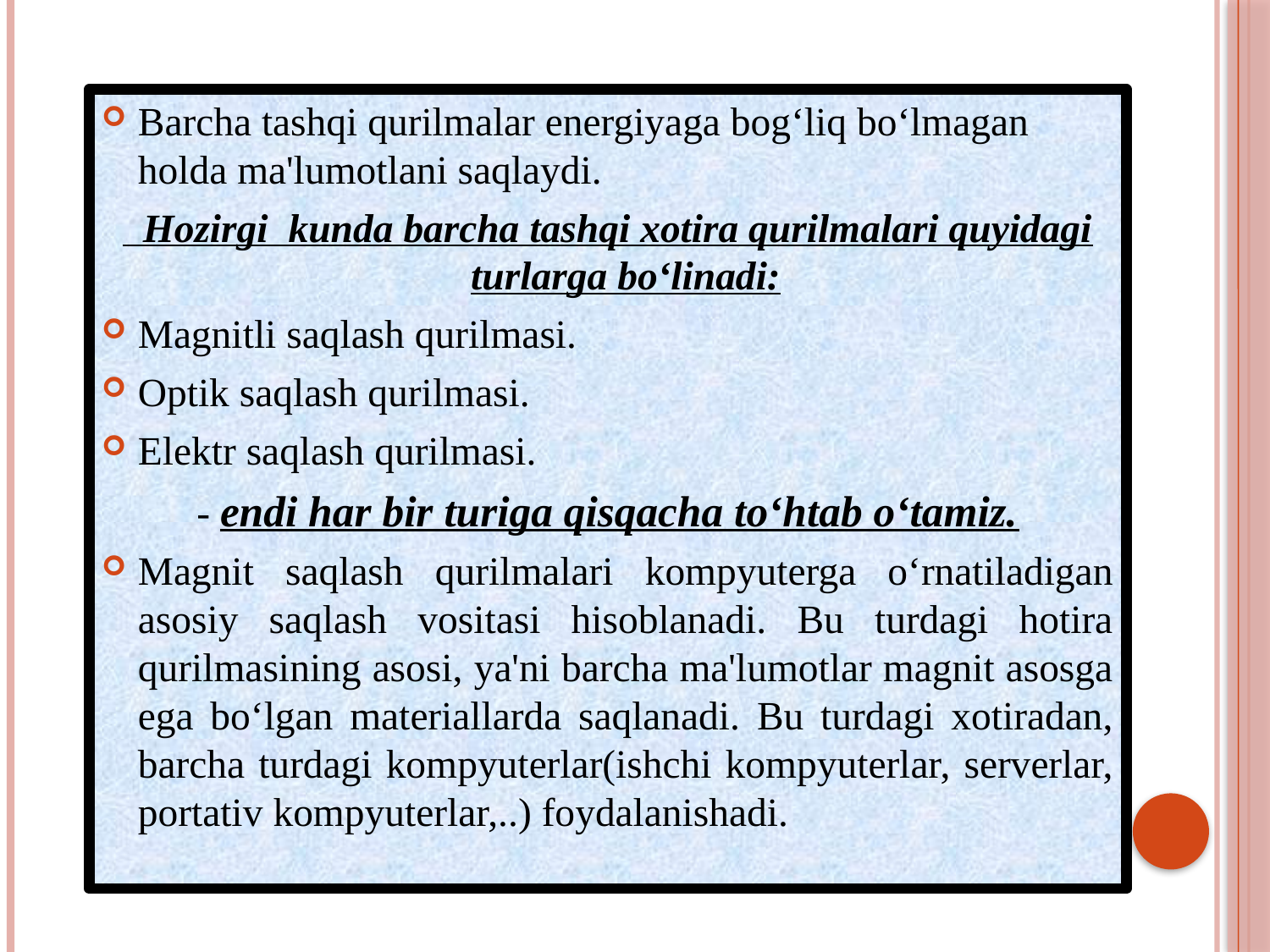

Barcha tashqi qurilmalar energiyaga bog‘liq bo‘lmagan holda ma'lumotlani saqlaydi.
  Hozirgi  kunda barcha tashqi xotira qurilmalari quyidagi turlarga bo‘linadi:
Magnitli saqlash qurilmasi.
Optik saqlash qurilmasi.
Elektr saqlash qurilmasi.
- endi har bir turiga qisqacha to‘htab o‘tamiz.
Magnit saqlash qurilmalari kompyuterga o‘rnatiladigan asosiy saqlash vositasi hisoblanadi. Bu turdagi hotira qurilmasining asosi, ya'ni barcha ma'lumotlar magnit asosga ega bo‘lgan materiallarda saqlanadi. Bu turdagi xotiradan, barcha turdagi kompyuterlar(ishchi kompyuterlar, serverlar, portativ kompyuterlar,..) foydalanishadi.